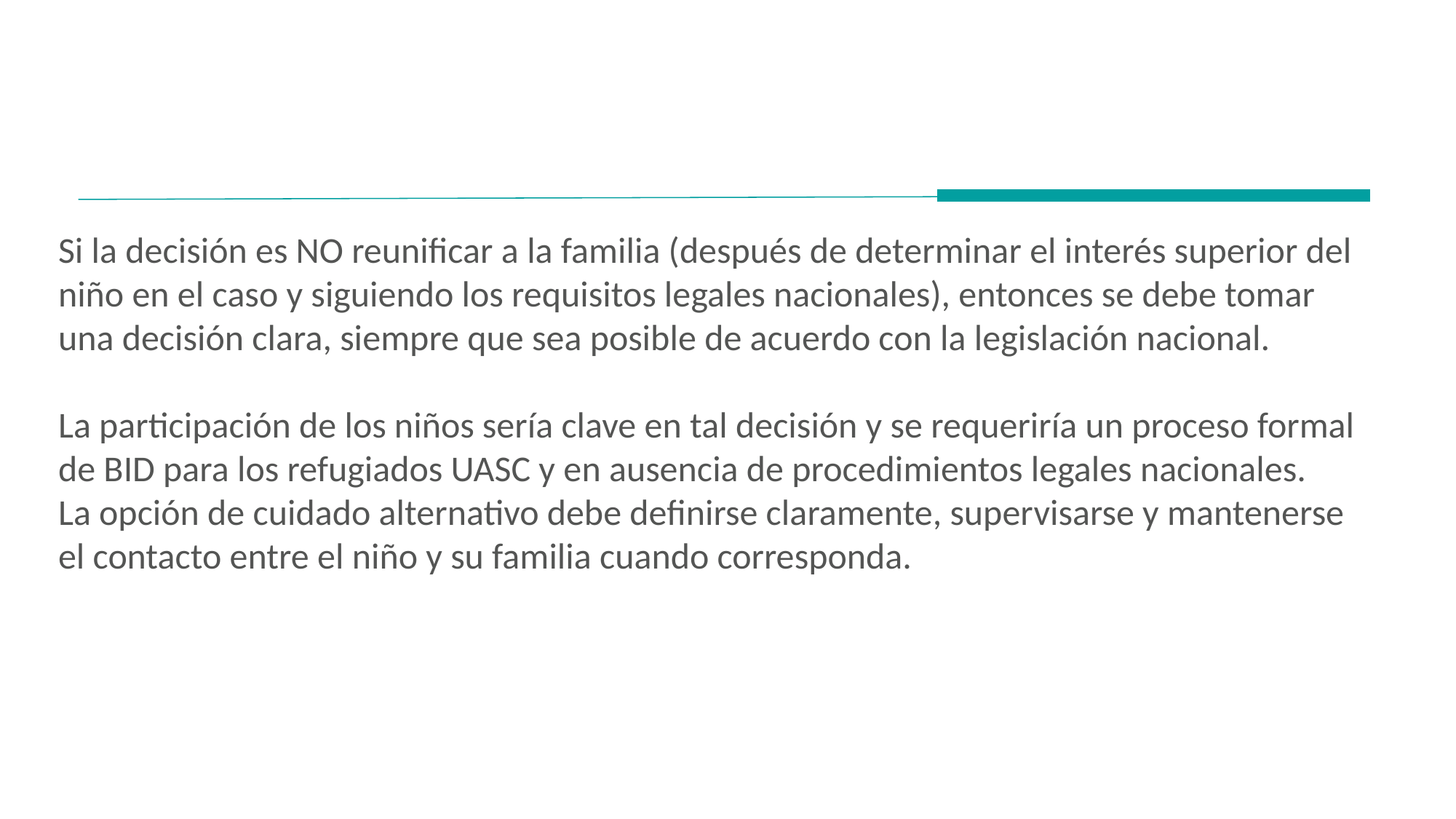

Si la decisión es NO reunificar a la familia (después de determinar el interés superior del niño en el caso y siguiendo los requisitos legales nacionales), entonces se debe tomar una decisión clara, siempre que sea posible de acuerdo con la legislación nacional.

La participación de los niños sería clave en tal decisión y se requeriría un proceso formal de BID para los refugiados UASC y en ausencia de procedimientos legales nacionales.
La opción de cuidado alternativo debe definirse claramente, supervisarse y mantenerse el contacto entre el niño y su familia cuando corresponda.